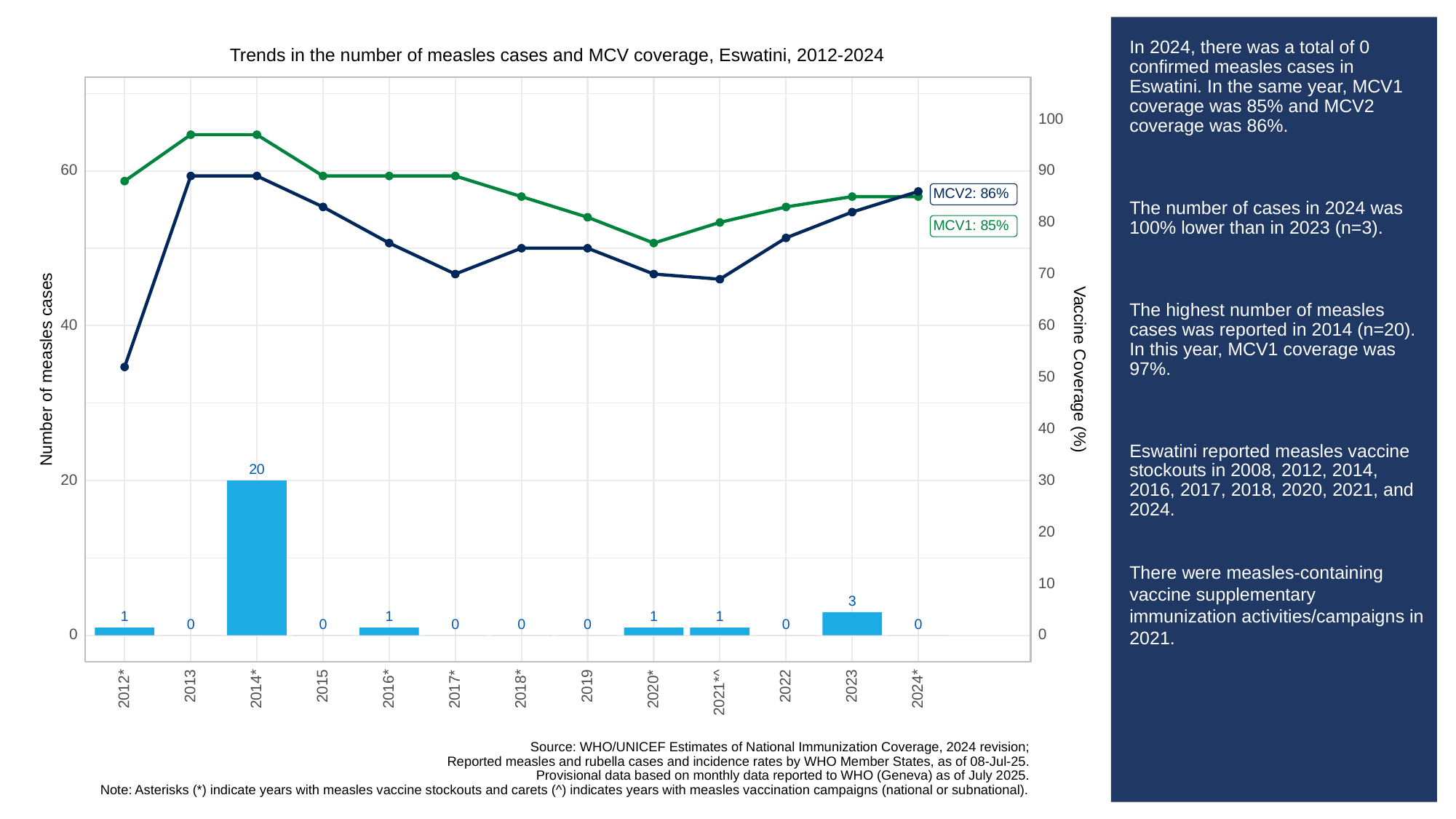

# In 2024, there was a total of 0 confirmed measles cases in Eswatini. In the same year, MCV1 coverage was 85% and MCV2 coverage was 86%.

The number of cases in 2024 was 100% lower than in 2023 (n=3).

The highest number of measles cases was reported in 2014 (n=20). In this year, MCV1 coverage was 97%.

Eswatini reported measles vaccine stockouts in 2008, 2012, 2014, 2016, 2017, 2018, 2020, 2021, and 2024.

There were measles-containing vaccine supplementary immunization activities/campaigns in 2021.

Trends in the number of measles cases and MCV coverage, Eswatini, 2012-2024

100

60
90

MCV2: 86%

80

MCV1: 85%

70

40
60

Vaccine Coverage (%)

Number of measles cases
50

40
20
30
20

20

10
3

1
1
1
1
0
0
0
0
0
0
0

0
0

2013
2023
2015
2019
2022
2012*
2014*
2016*
2017*
2018*
2020*
2024*
2021*^
Source: WHO/UNICEF Estimates of National Immunization Coverage, 2024 revision;
Reported measles and rubella cases and incidence rates by WHO Member States, as of 08-Jul-25.
Provisional data based on monthly data reported to WHO (Geneva) as of July 2025.
Note: Asterisks (*) indicate years with measles vaccine stockouts and carets (^) indicates years with measles vaccination campaigns (national or subnational).